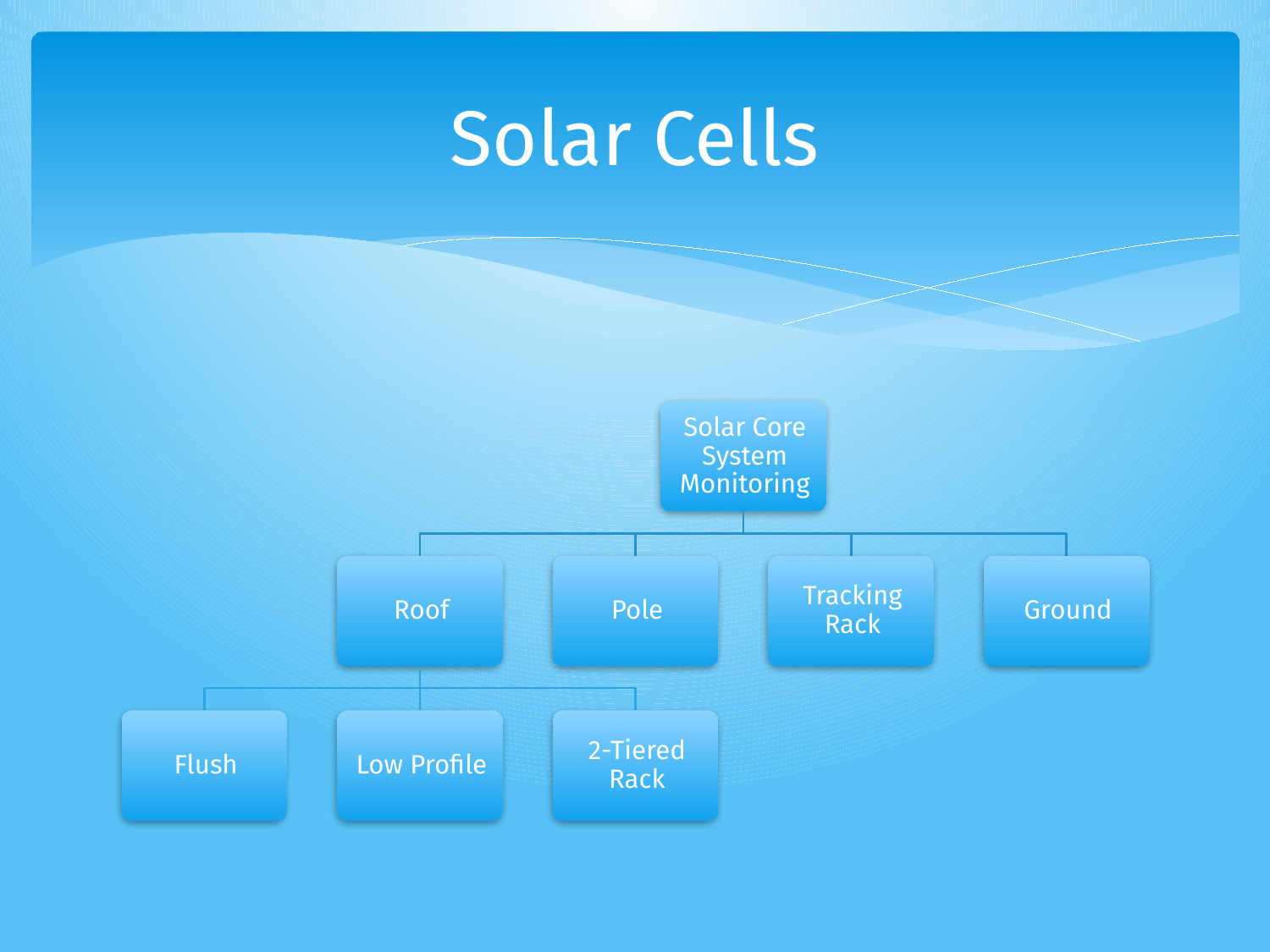

# Solar Cells
Solar Core System Monitoring
Roof
Flush
Low Profile
2-Tiered Rack
Pole
Tracking Rack
Ground